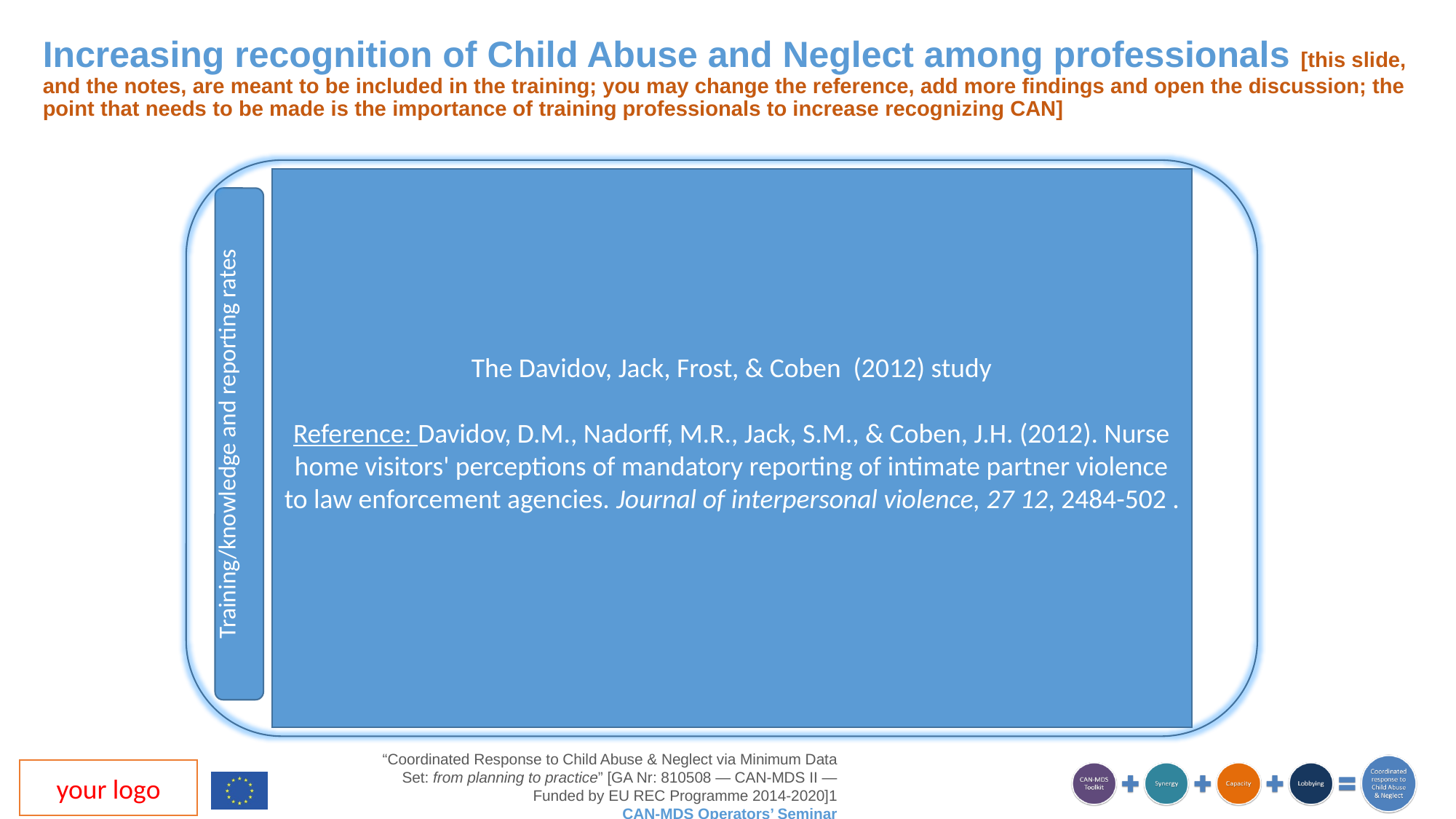

Increasing recognition of Child Abuse and Neglect among professionals [this slide, and the notes, are meant to be included in the training; you may change the reference, add more findings and open the discussion; the point that needs to be made is the importance of training professionals to increase recognizing CAN]

The Davidov, Jack, Frost, & Coben  (2012) study

Reference: Davidov, D.M., Nadorff, M.R., Jack, S.M., & Coben, J.H. (2012). Nurse home visitors' perceptions of mandatory reporting of intimate partner violence to law enforcement agencies. Journal of interpersonal violence, 27 12, 2484-502 .

Training/knowledge and reporting rates